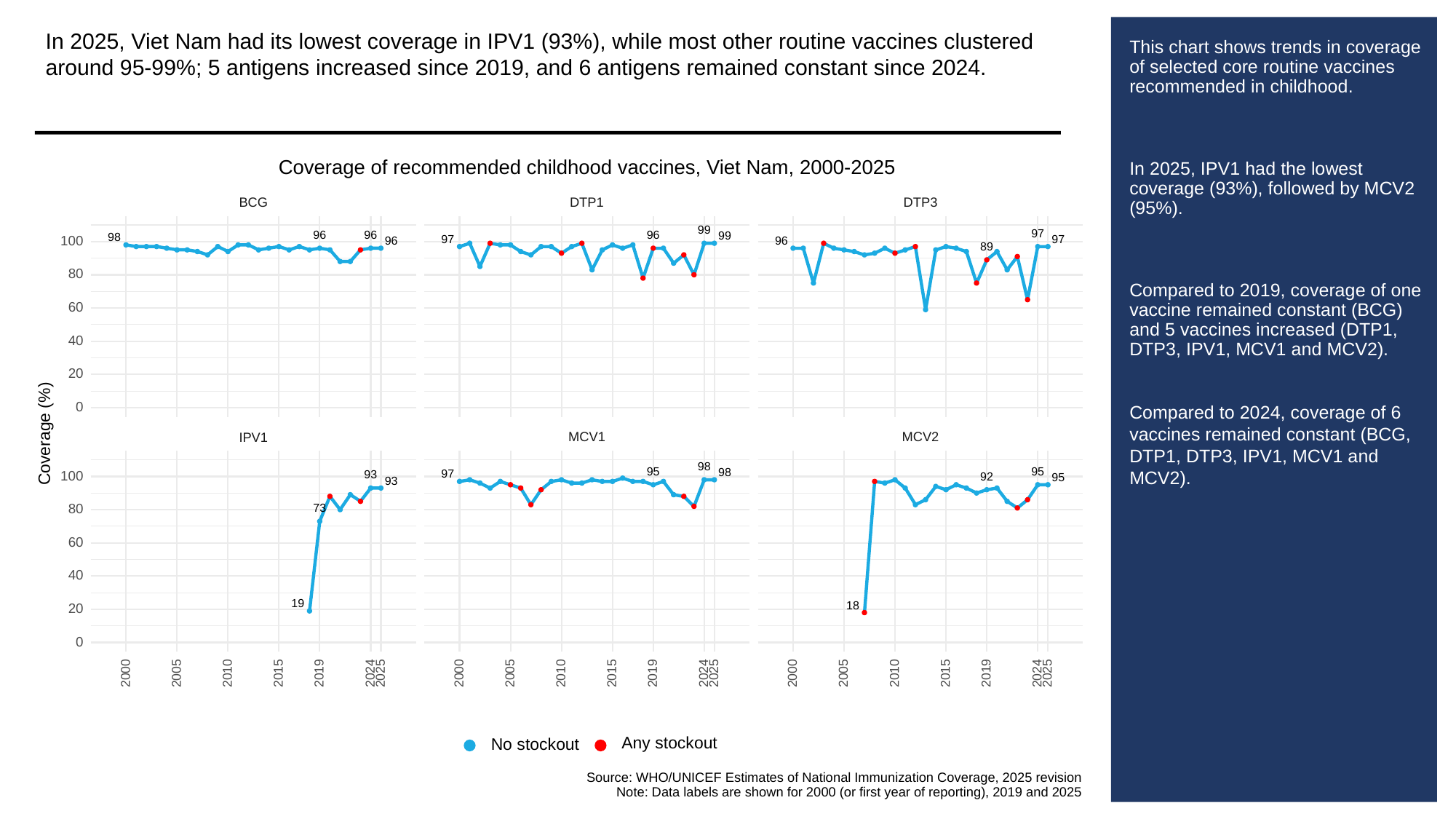

In 2025, Viet Nam had its lowest coverage in IPV1 (93%), while most other routine vaccines clustered around 95-99%; 5 antigens increased since 2019, and 6 antigens remained constant since 2024.
# This chart shows trends in coverage of selected core routine vaccines recommended in childhood.

In 2025, IPV1 had the lowest coverage (93%), followed by MCV2 (95%).

Compared to 2019, coverage of one vaccine remained constant (BCG) and 5 vaccines increased (DTP1, DTP3, IPV1, MCV1 and MCV2).

Compared to 2024, coverage of 6 vaccines remained constant (BCG, DTP1, DTP3, IPV1, MCV1 and MCV2).

Coverage of recommended childhood vaccines, Viet Nam, 2000-2025
BCG
DTP3
DTP1

99
97
96
96
96
99
98
97
97
100
96
96

89

80

60

40

20

0

Coverage (%)
MCV1
MCV2
IPV1

98
95
95
98
97
93
100
92
95

93

73
80

60

40

19
18
20

0

2000
2005
2010
2015
2019
2024
2025
2000
2005
2010
2015
2019
2024
2025
2000
2005
2010
2015
2019
2024
2025
Any stockout
No stockout

Source: WHO/UNICEF Estimates of National Immunization Coverage, 2025 revision
Note: Data labels are shown for 2000 (or first year of reporting), 2019 and 2025